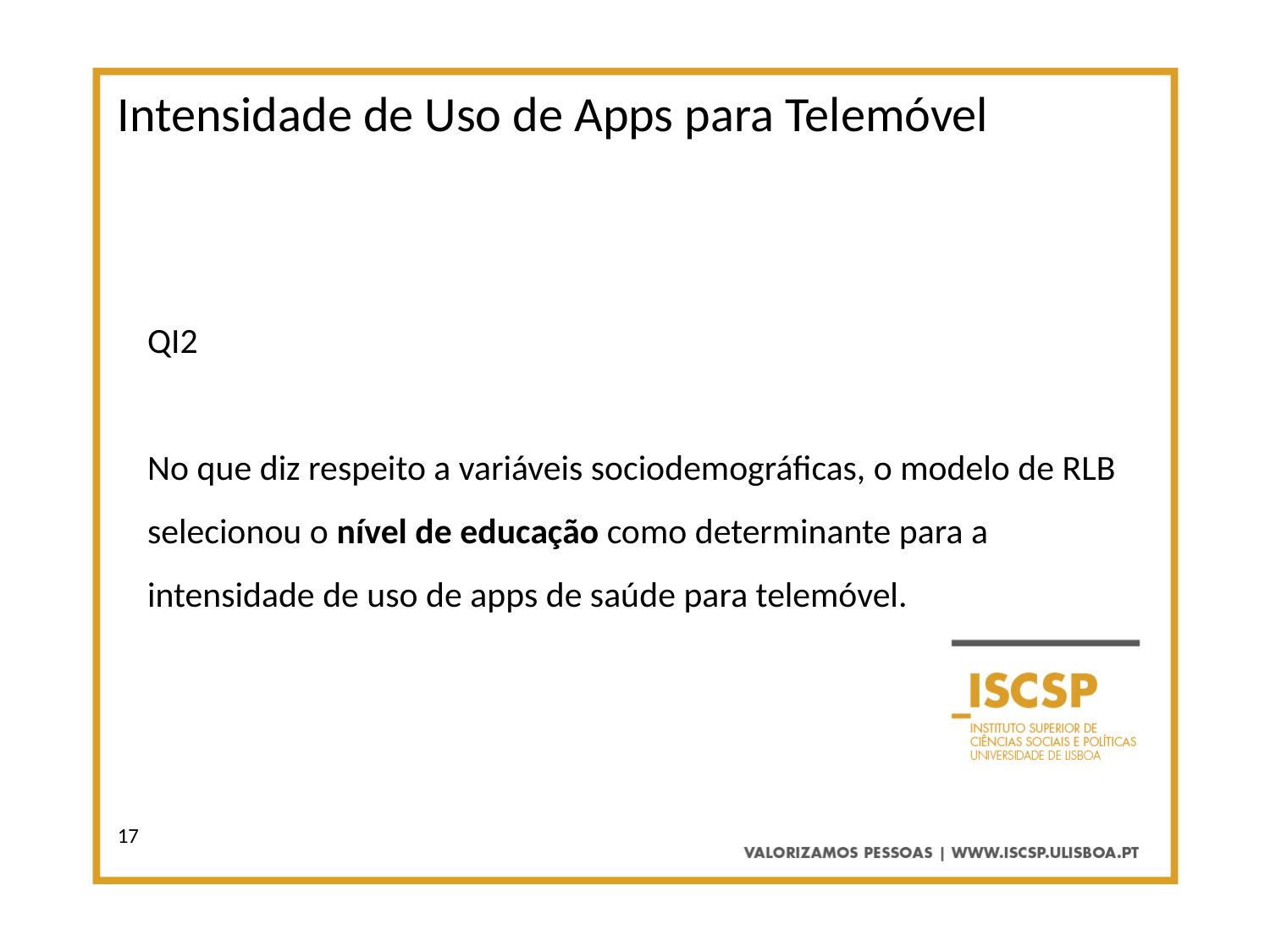

Intensidade de Uso de Apps para Telemóvel

QI2

No que diz respeito a variáveis sociodemográficas, o modelo de RLB selecionou o nível de educação como determinante para a intensidade de uso de apps de saúde para telemóvel.
17